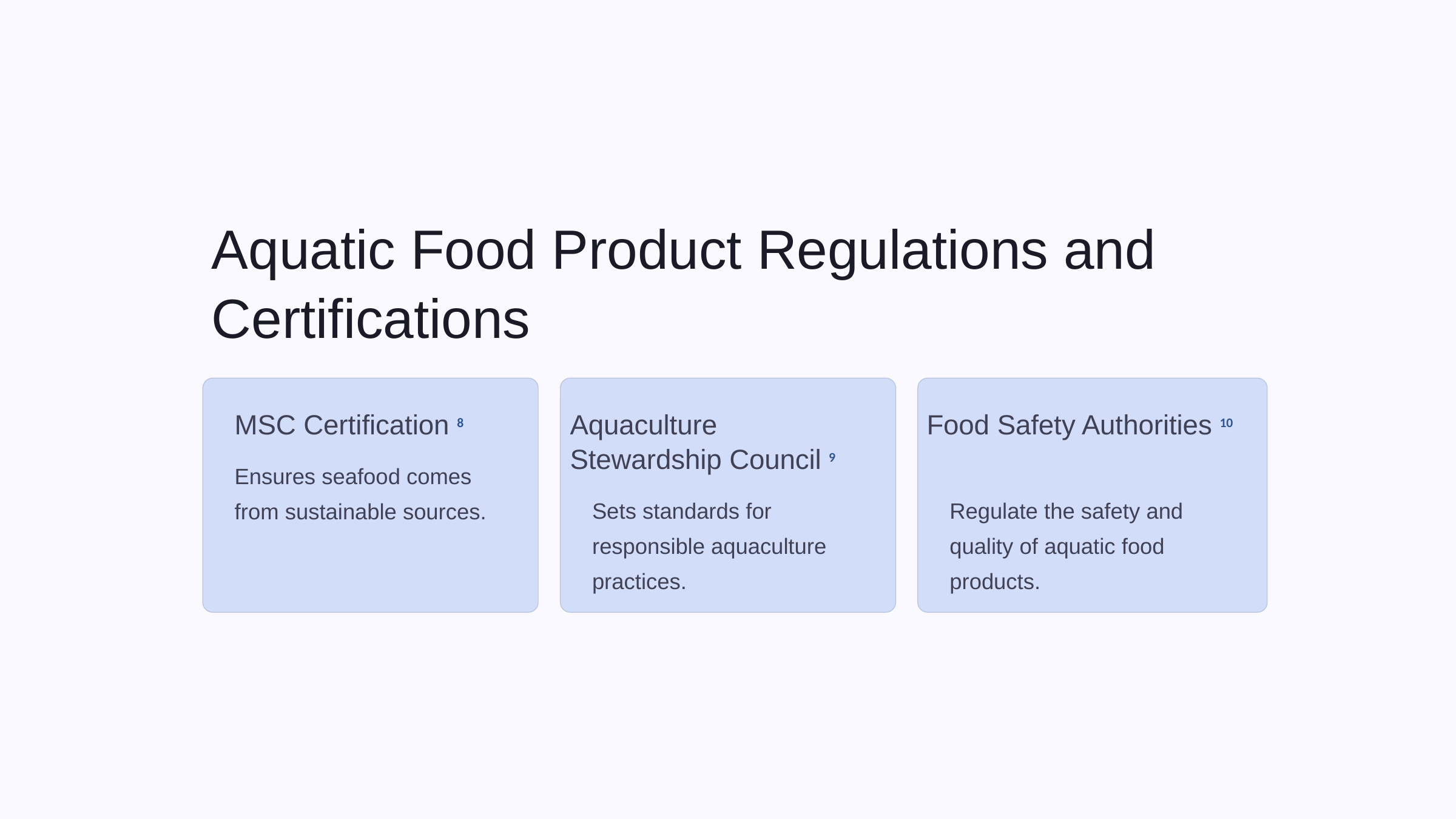

Aquatic Food Product Regulations and Certifications

MSC Certification 8
Aquaculture Stewardship Council 9

Food Safety Authorities 10
Ensures seafood comes from sustainable sources.
Sets standards for responsible aquaculture practices.
Regulate the safety and quality of aquatic food products.